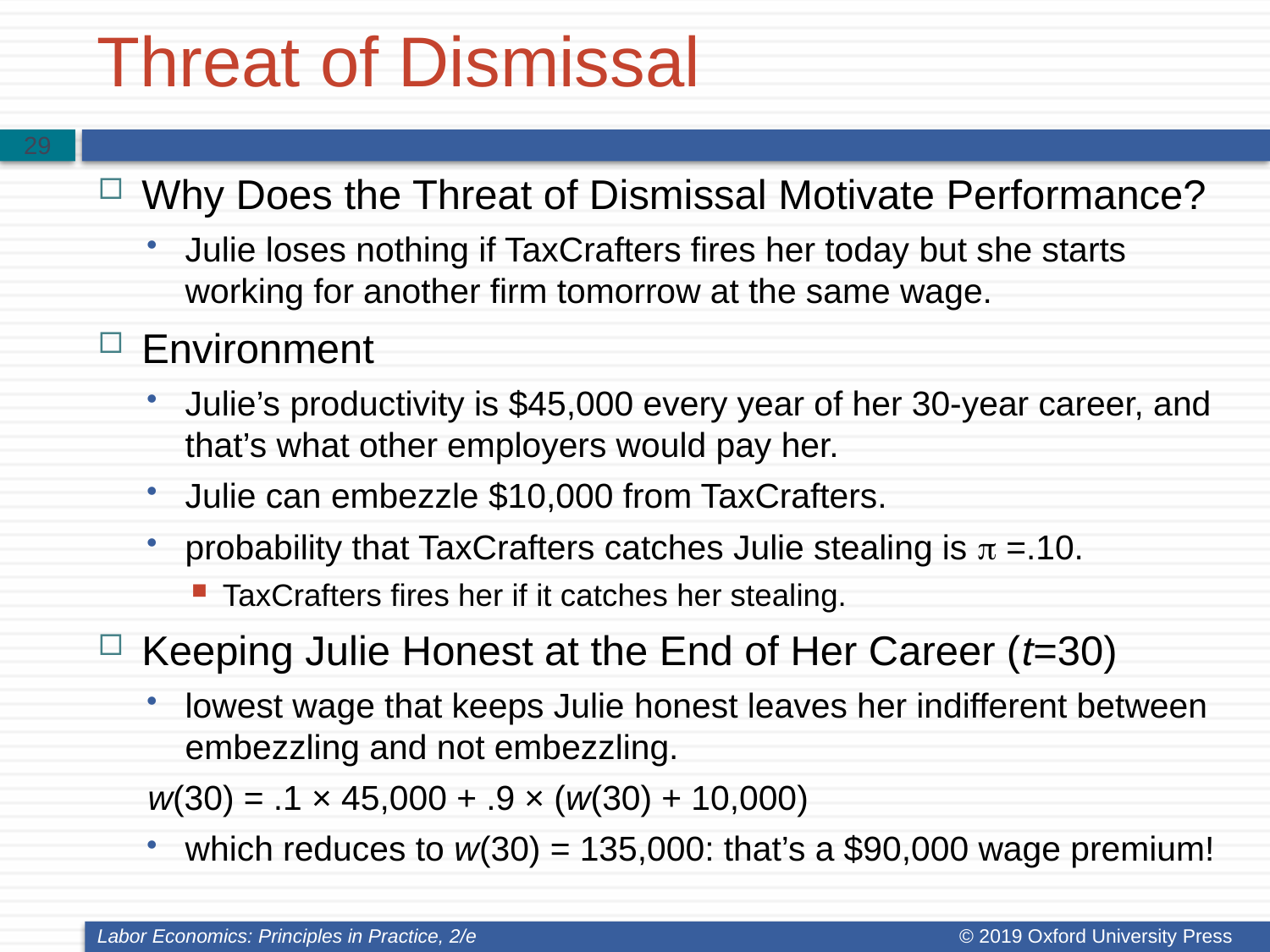

# Threat of Dismissal
29
Why Does the Threat of Dismissal Motivate Performance?
Julie loses nothing if TaxCrafters fires her today but she starts working for another firm tomorrow at the same wage.
Environment
Julie’s productivity is $45,000 every year of her 30-year career, and that’s what other employers would pay her.
Julie can embezzle $10,000 from TaxCrafters.
probability that TaxCrafters catches Julie stealing is π =.10.
TaxCrafters fires her if it catches her stealing.
Keeping Julie Honest at the End of Her Career (t=30)
lowest wage that keeps Julie honest leaves her indifferent between embezzling and not embezzling.
		w(30) = .1 × 45,000 + .9 × (w(30) + 10,000)
which reduces to w(30) = 135,000: that’s a $90,000 wage premium!
Labor Economics: Principles in Practice, 2/e
© 2019 Oxford University Press